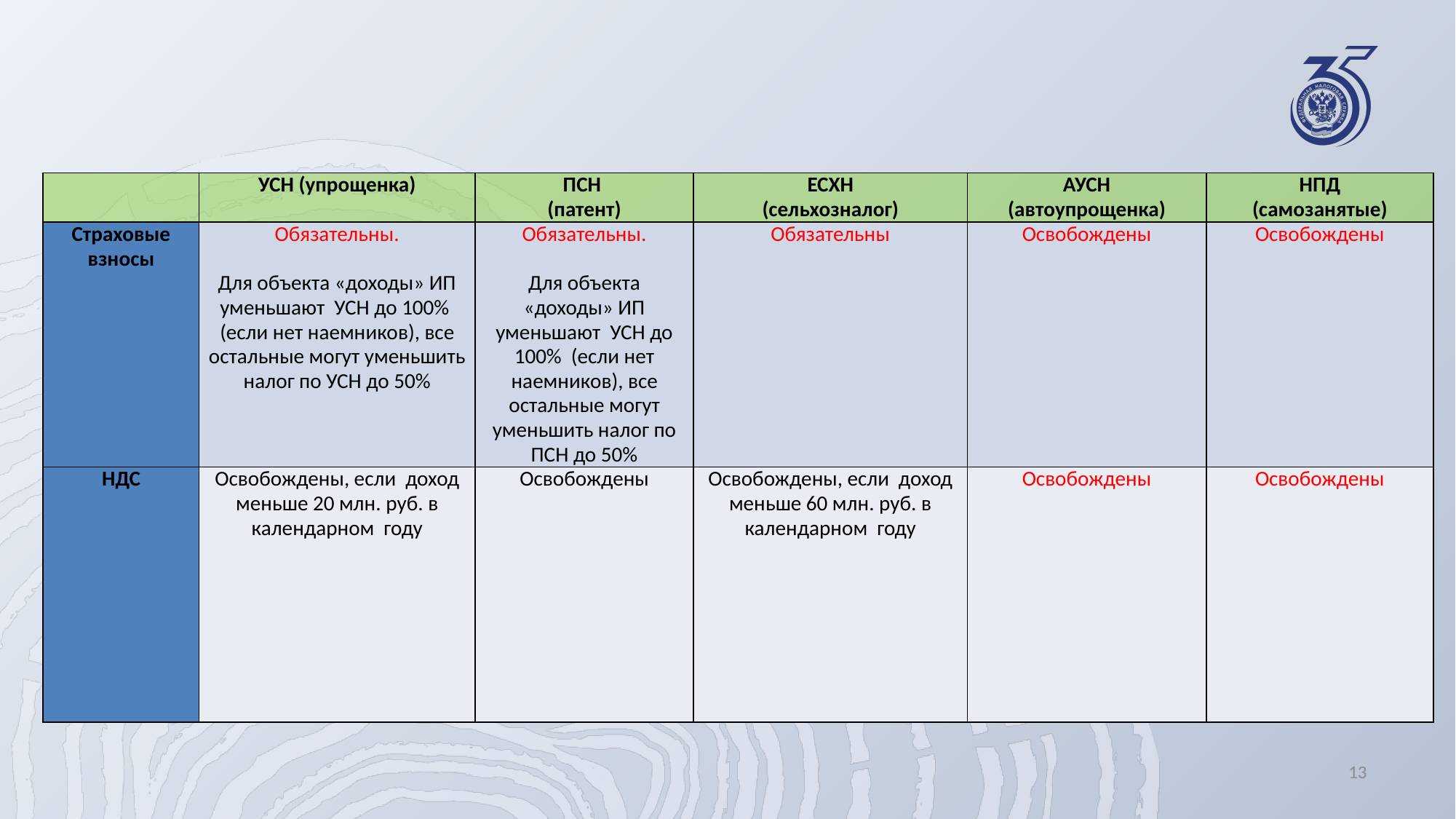

|  | УСН (упрощенка) | ПСН (патент) | ЕСХН (сельхозналог) | АУСН (автоупрощенка) | НПД (самозанятые) |
| --- | --- | --- | --- | --- | --- |
| Страховые взносы | Обязательны.   Для объекта «доходы» ИП уменьшают УСН до 100% (если нет наемников), все остальные могут уменьшить налог по УСН до 50% | Обязательны.   Для объекта «доходы» ИП уменьшают УСН до 100% (если нет наемников), все остальные могут уменьшить налог по ПСН до 50% | Обязательны | Освобождены | Освобождены |
| НДС | Освобождены, если доход меньше 20 млн. руб. в календарном году | Освобождены | Освобождены, если доход меньше 60 млн. руб. в календарном году | Освобождены | Освобождены |
13